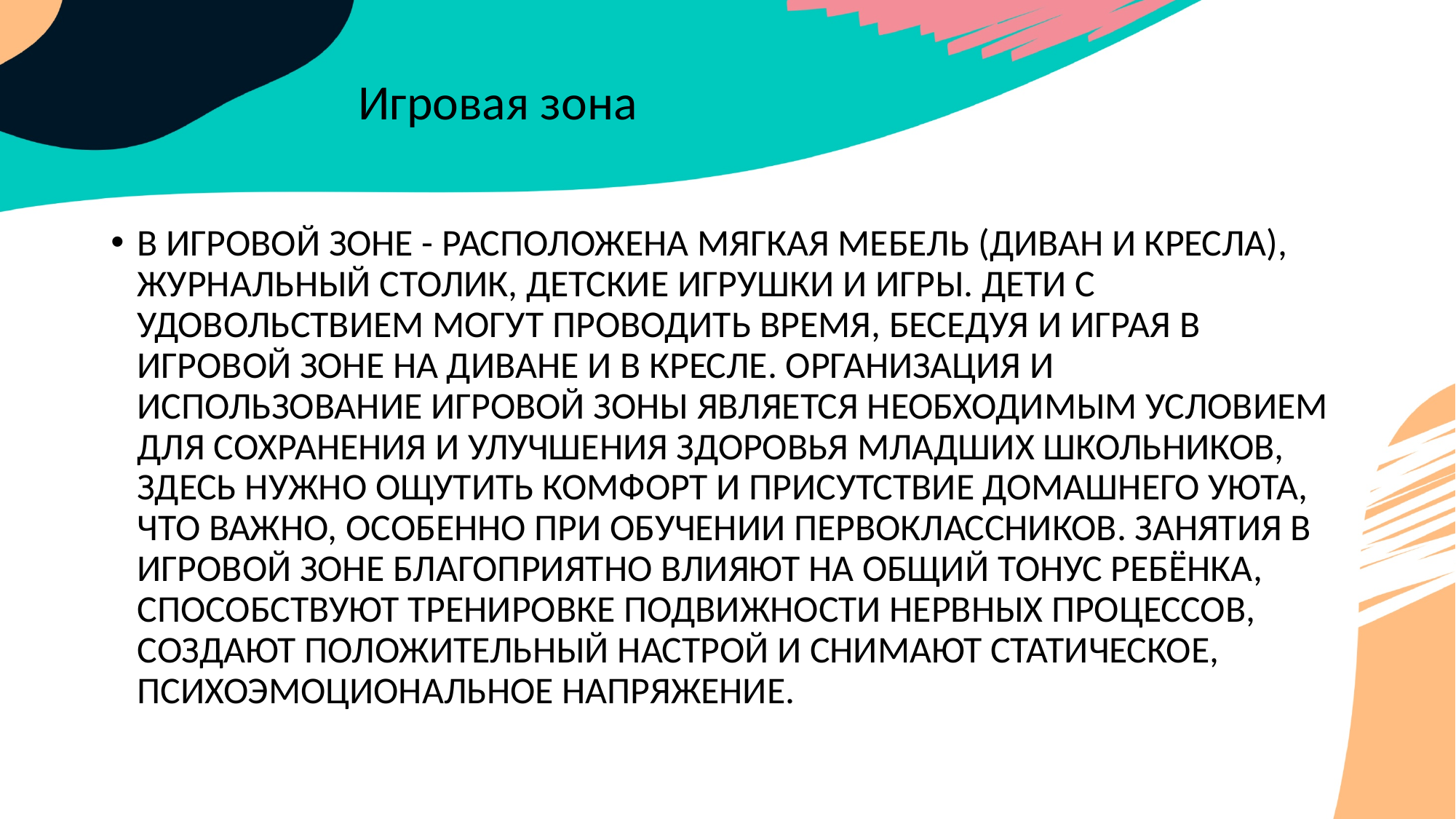

# Игровая зона
В ИГРОВОЙ ЗОНЕ - РАСПОЛОЖЕНА МЯГКАЯ МЕБЕЛЬ (ДИВАН И КРЕСЛА), ЖУРНАЛЬНЫЙ СТОЛИК, ДЕТСКИЕ ИГРУШКИ И ИГРЫ. ДЕТИ С УДОВОЛЬСТВИЕМ МОГУТ ПРОВОДИТЬ ВРЕМЯ, БЕСЕДУЯ И ИГРАЯ В ИГРОВОЙ ЗОНЕ НА ДИВАНЕ И В КРЕСЛЕ. ОРГАНИЗАЦИЯ И ИСПОЛЬЗОВАНИЕ ИГРОВОЙ ЗОНЫ ЯВЛЯЕТСЯ НЕОБХОДИМЫМ УСЛОВИЕМ ДЛЯ СОХРАНЕНИЯ И УЛУЧШЕНИЯ ЗДОРОВЬЯ МЛАДШИХ ШКОЛЬНИКОВ, ЗДЕСЬ НУЖНО ОЩУТИТЬ КОМФОРТ И ПРИСУТСТВИЕ ДОМАШНЕГО УЮТА, ЧТО ВАЖНО, ОСОБЕННО ПРИ ОБУЧЕНИИ ПЕРВОКЛАССНИКОВ. ЗАНЯТИЯ В ИГРОВОЙ ЗОНЕ БЛАГОПРИЯТНО ВЛИЯЮТ НА ОБЩИЙ ТОНУС РЕБЁНКА, СПОСОБСТВУЮТ ТРЕНИРОВКЕ ПОДВИЖНОСТИ НЕРВНЫХ ПРОЦЕССОВ, СОЗДАЮТ ПОЛОЖИТЕЛЬНЫЙ НАСТРОЙ И СНИМАЮТ СТАТИЧЕСКОЕ, ПСИХОЭМОЦИОНАЛЬНОЕ НАПРЯЖЕНИЕ.